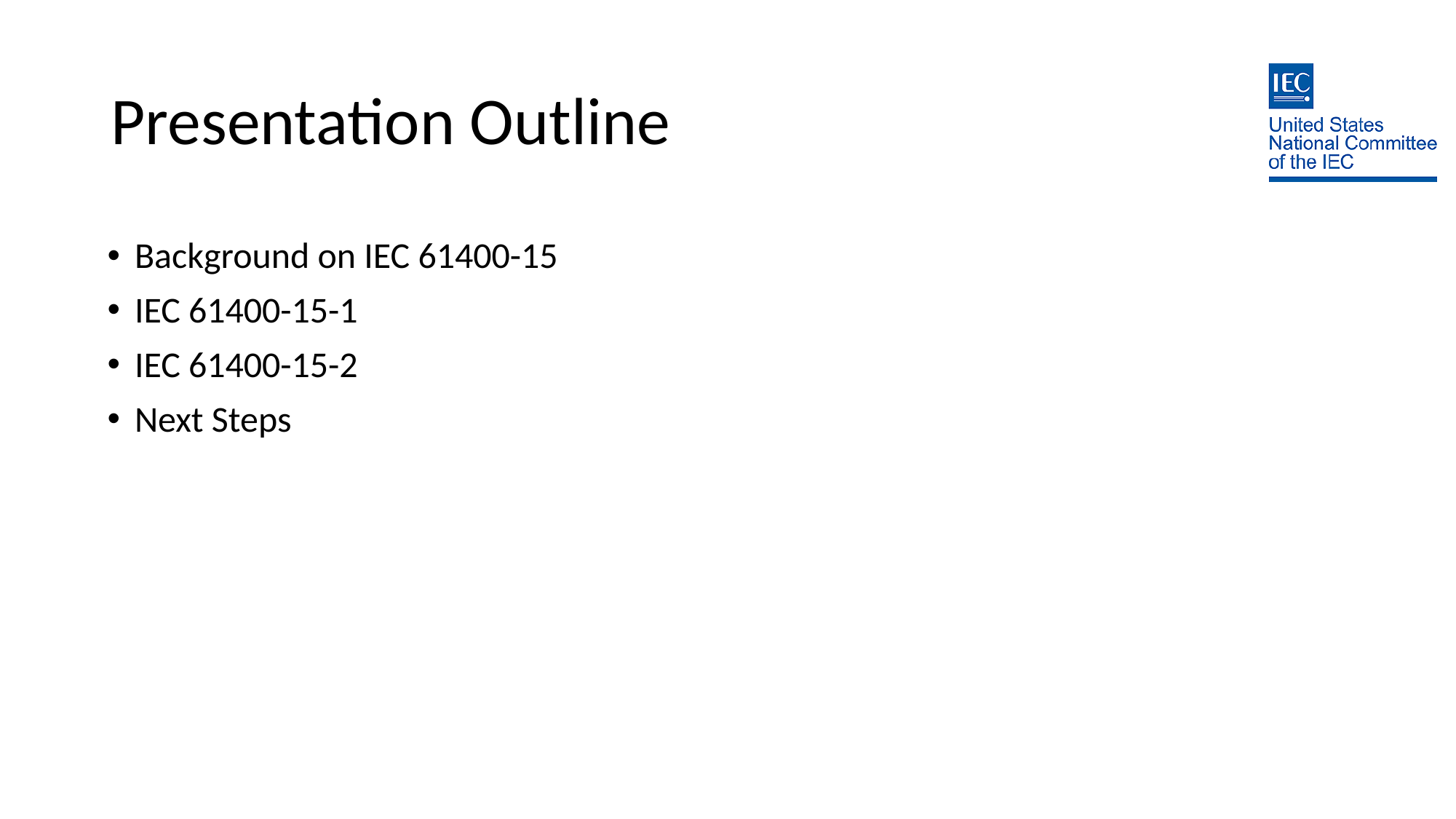

# Presentation Outline
Background on IEC 61400-15
IEC 61400-15-1
IEC 61400-15-2
Next Steps

29 September 2020
2